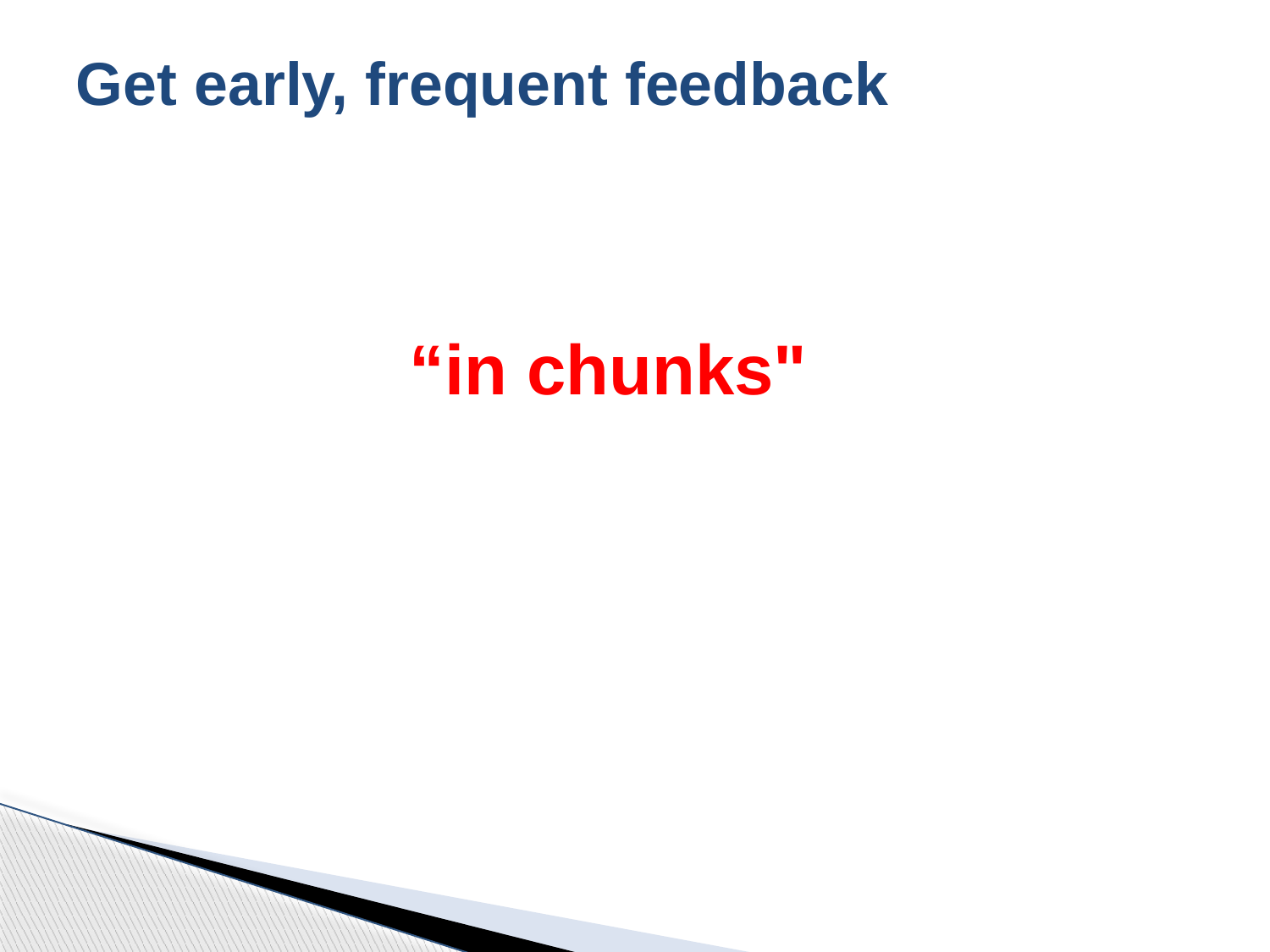

# Get early, frequent feedback

in “in chunks"